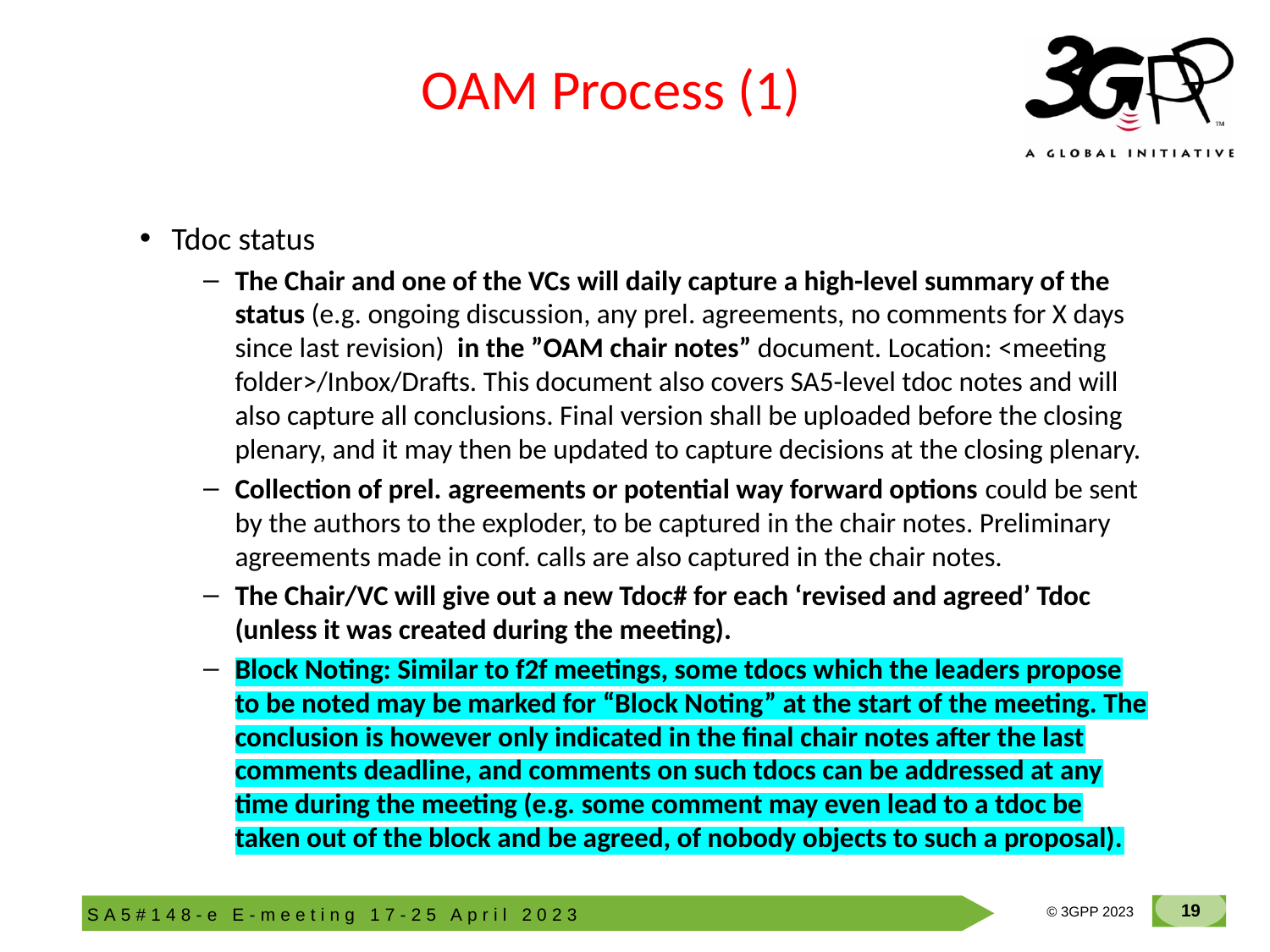

# OAM Process (1)
Tdoc status
The Chair and one of the VCs will daily capture a high-level summary of the status (e.g. ongoing discussion, any prel. agreements, no comments for X days since last revision)  in the ”OAM chair notes” document. Location: <meeting folder>/Inbox/Drafts. This document also covers SA5-level tdoc notes and will also capture all conclusions. Final version shall be uploaded before the closing plenary, and it may then be updated to capture decisions at the closing plenary.
Collection of prel. agreements or potential way forward options could be sent by the authors to the exploder, to be captured in the chair notes. Preliminary agreements made in conf. calls are also captured in the chair notes.
The Chair/VC will give out a new Tdoc# for each ‘revised and agreed’ Tdoc (unless it was created during the meeting).
Block Noting: Similar to f2f meetings, some tdocs which the leaders propose to be noted may be marked for “Block Noting” at the start of the meeting. The conclusion is however only indicated in the final chair notes after the last comments deadline, and comments on such tdocs can be addressed at any time during the meeting (e.g. some comment may even lead to a tdoc be taken out of the block and be agreed, of nobody objects to such a proposal).